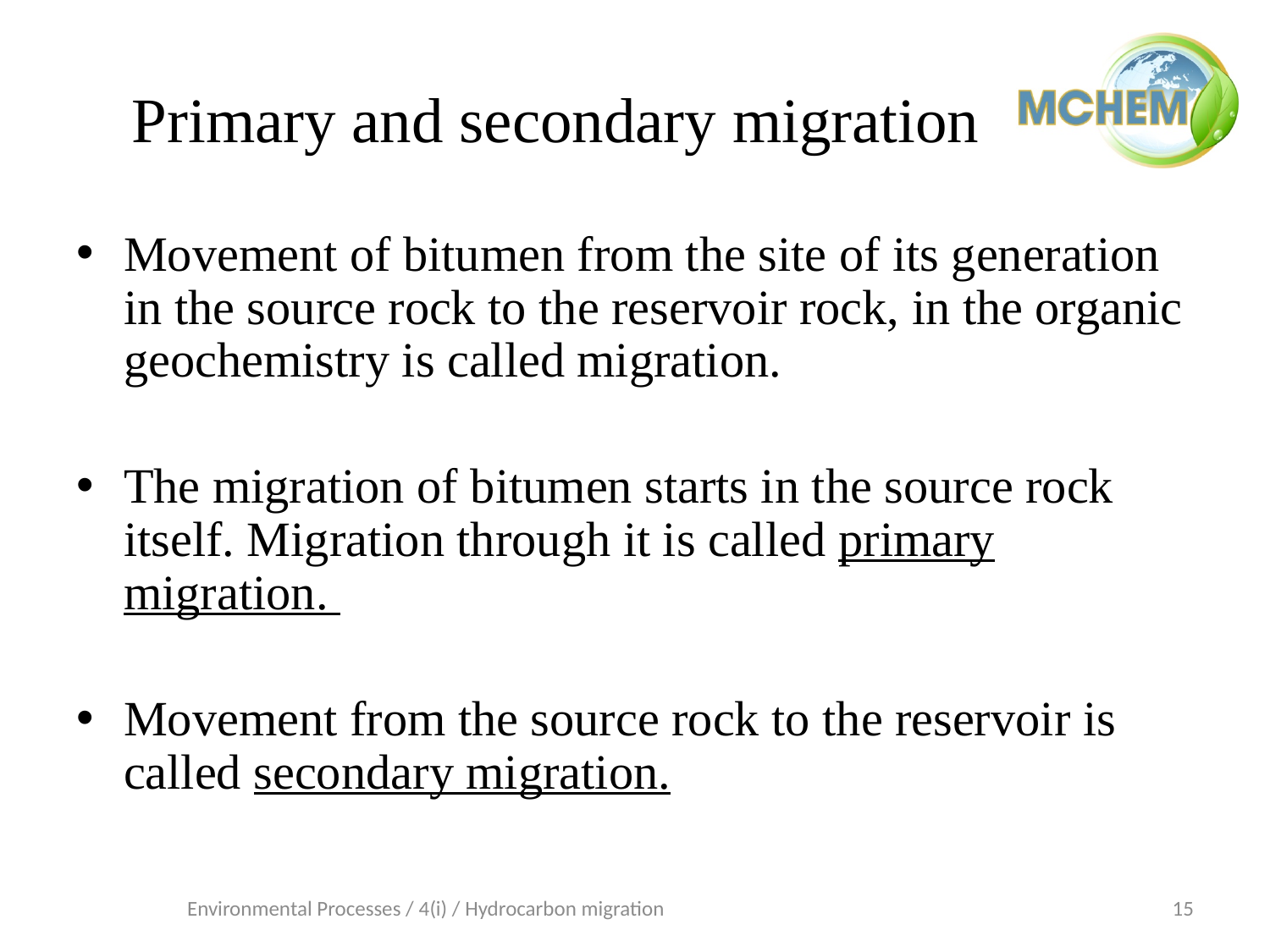

# Primary and secondary migration
Movement of bitumen from the site of its generation in the source rock to the reservoir rock, in the organic geochemistry is called migration.

The migration of bitumen starts in the source rock itself. Migration through it is called primary migration.

Movement from the source rock to the reservoir is called secondary migration.

Environmental Processes / 4(i) / Hydrocarbon migration
15